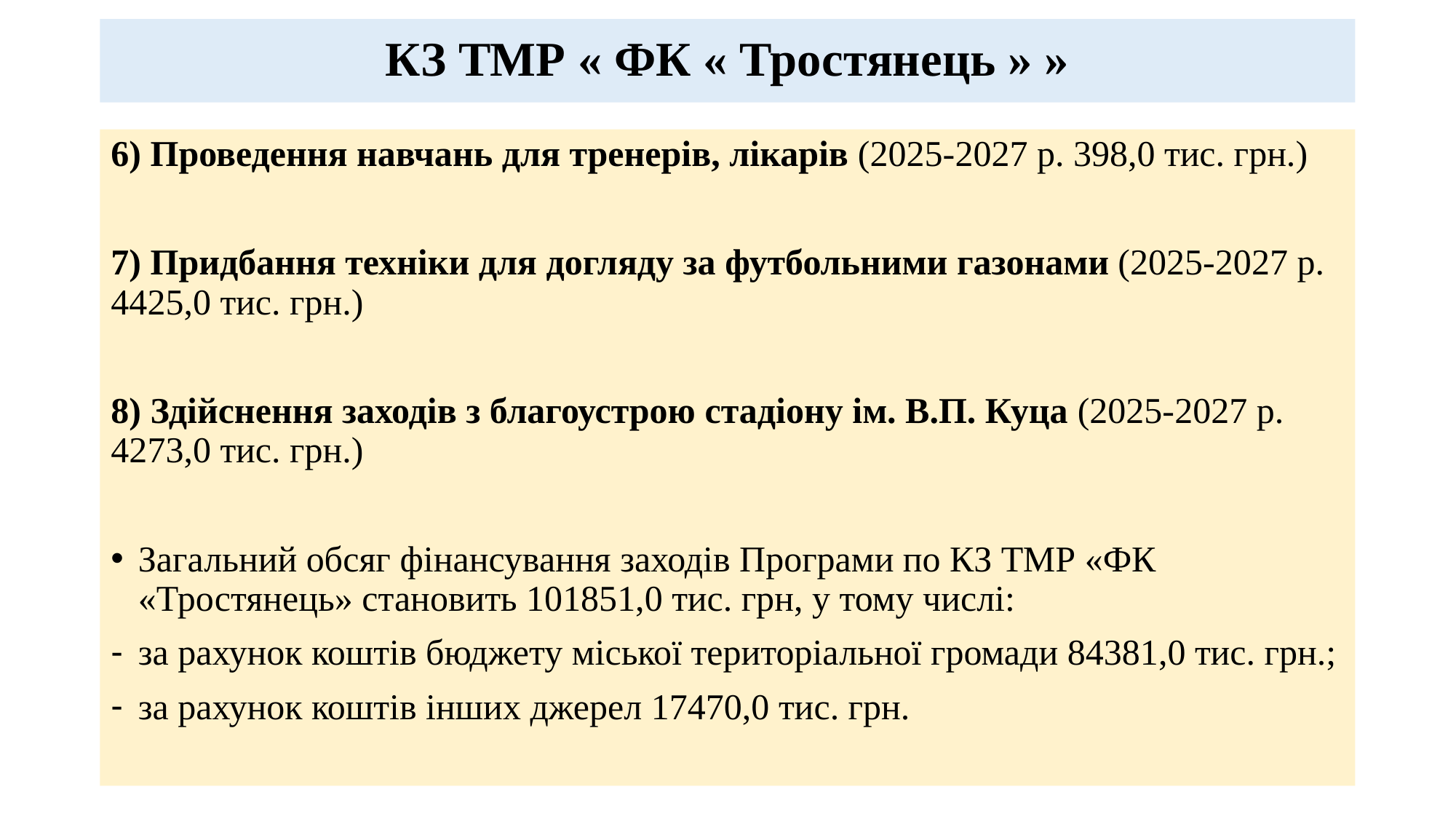

# КЗ ТМР « ФК « Тростянець » »
6) Проведення навчань для тренерів, лікарів (2025-2027 р. 398,0 тис. грн.)

7) Придбання техніки для догляду за футбольними газонами (2025-2027 р. 4425,0 тис. грн.)

8) Здійснення заходів з благоустрою стадіону ім. В.П. Куца (2025-2027 р. 4273,0 тис. грн.)

Загальний обсяг фінансування заходів Програми по КЗ ТМР «ФК «Тростянець» становить 101851,0 тис. грн, у тому числі:
за рахунок коштів бюджету міської територіальної громади 84381,0 тис. грн.;
за рахунок коштів інших джерел 17470,0 тис. грн.